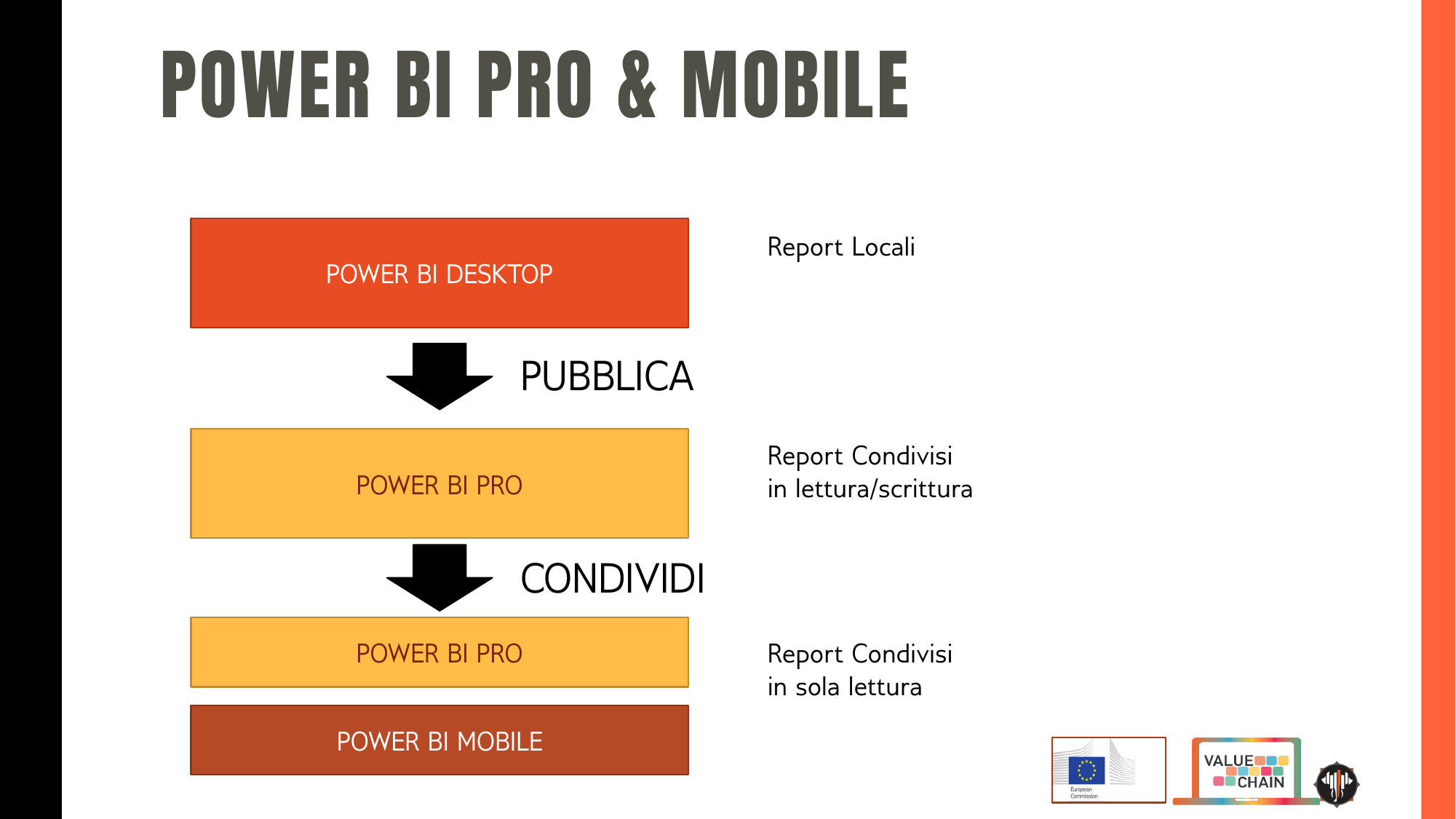

# POWER BI PRO & MOBILE
POWER BI DESKTOP
Report Locali
PUBBLICA

POWER BI PRO
Report Condivisi
in lettura/scrittura

CONDIVIDI
POWER BI PRO
Report Condivisi
in sola lettura
POWER BI MOBILE